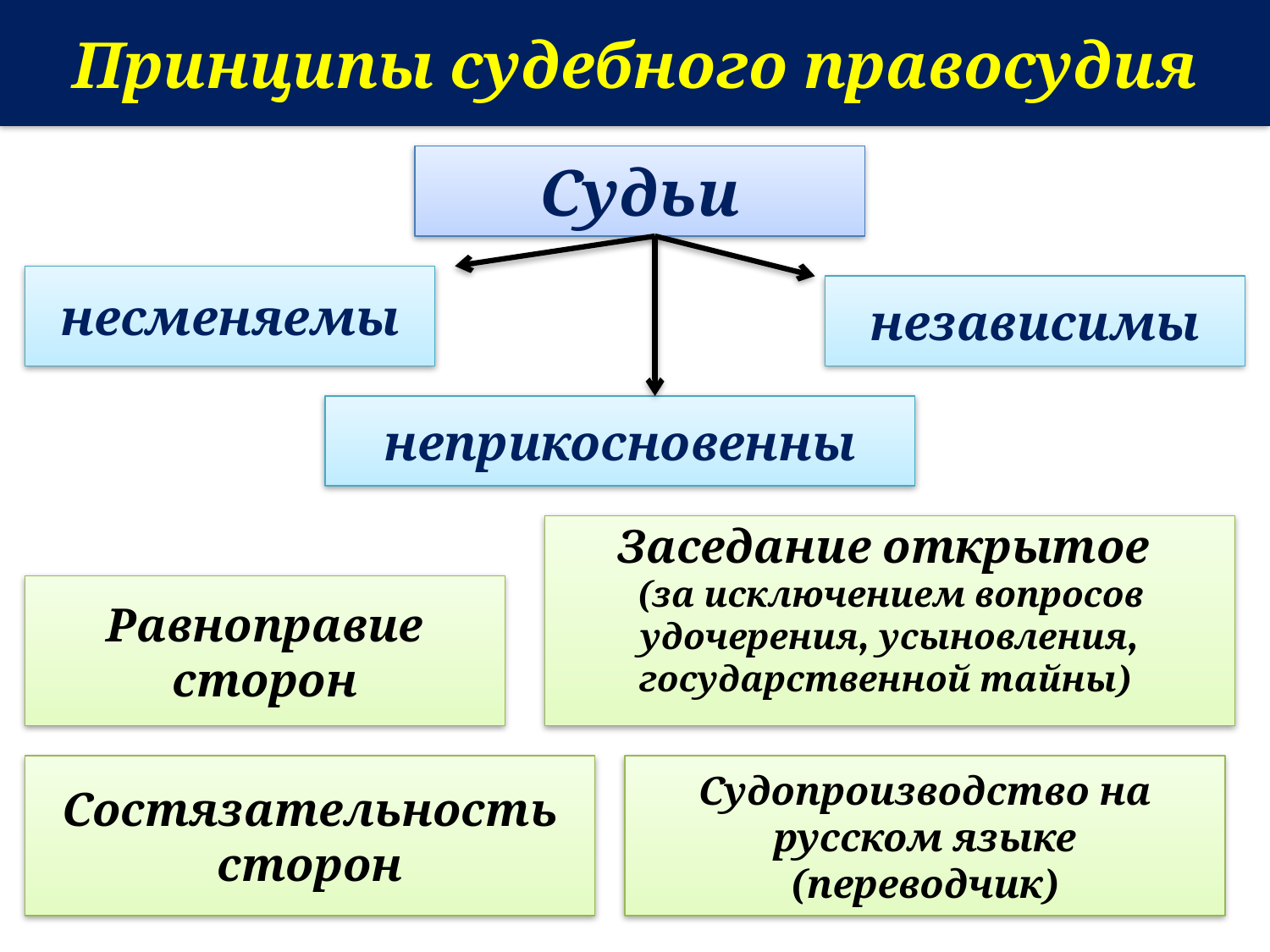

Принципы судебного правосудия
Судьи
несменяемы
независимы
неприкосновенны

Заседание открытое
(за исключением вопросов удочерения, усыновления, государственной тайны)

Равноправие сторон
Состязательность сторон

Судопроизводство на русском языке (переводчик)